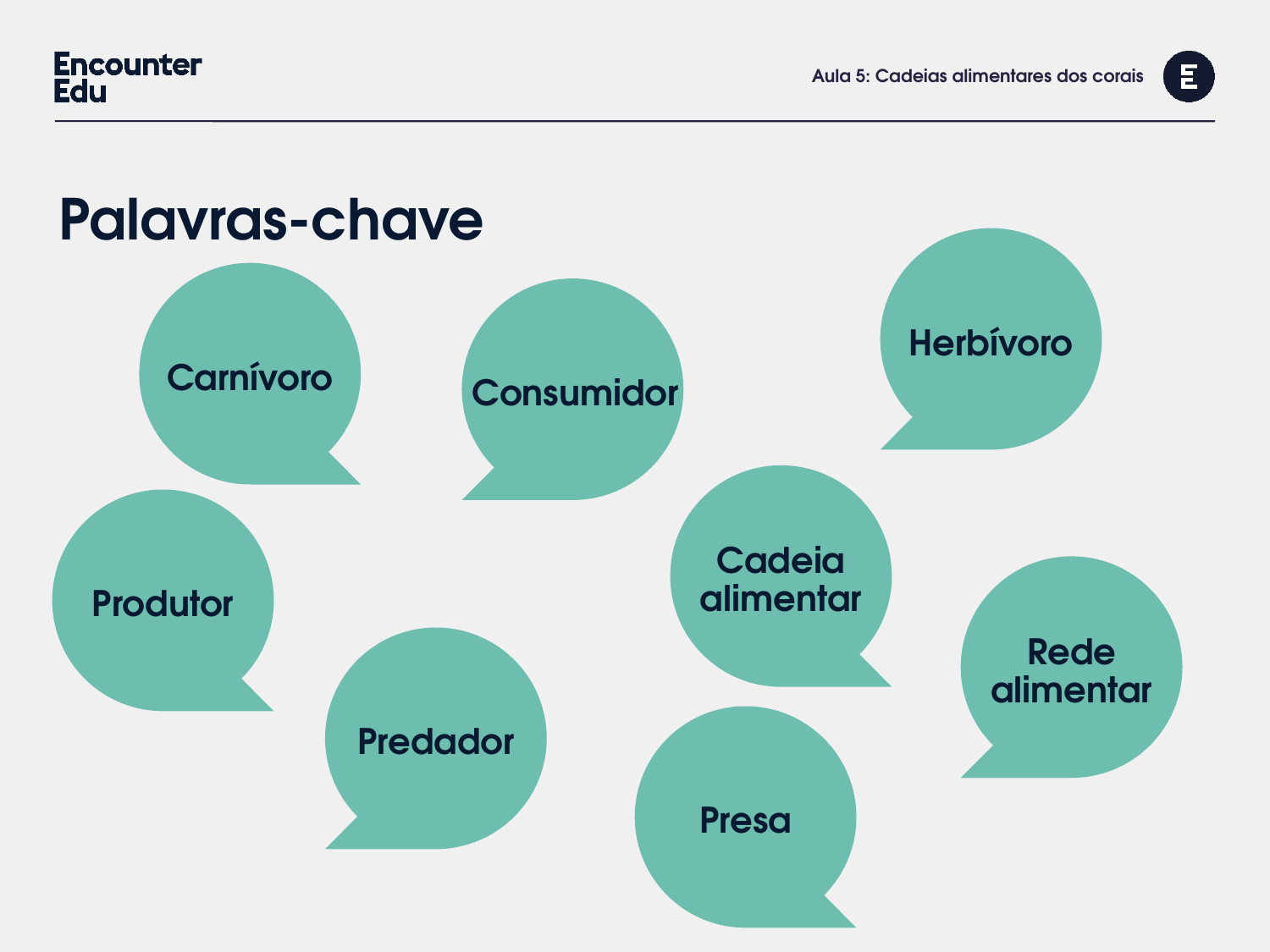

# Aula 5: Cadeias alimentares dos corais
Palavras-chave

Herbívoro

Carnívoro

Consumidor

Cadeia alimentar

Produtor

Rede alimentar

Predador

Presa